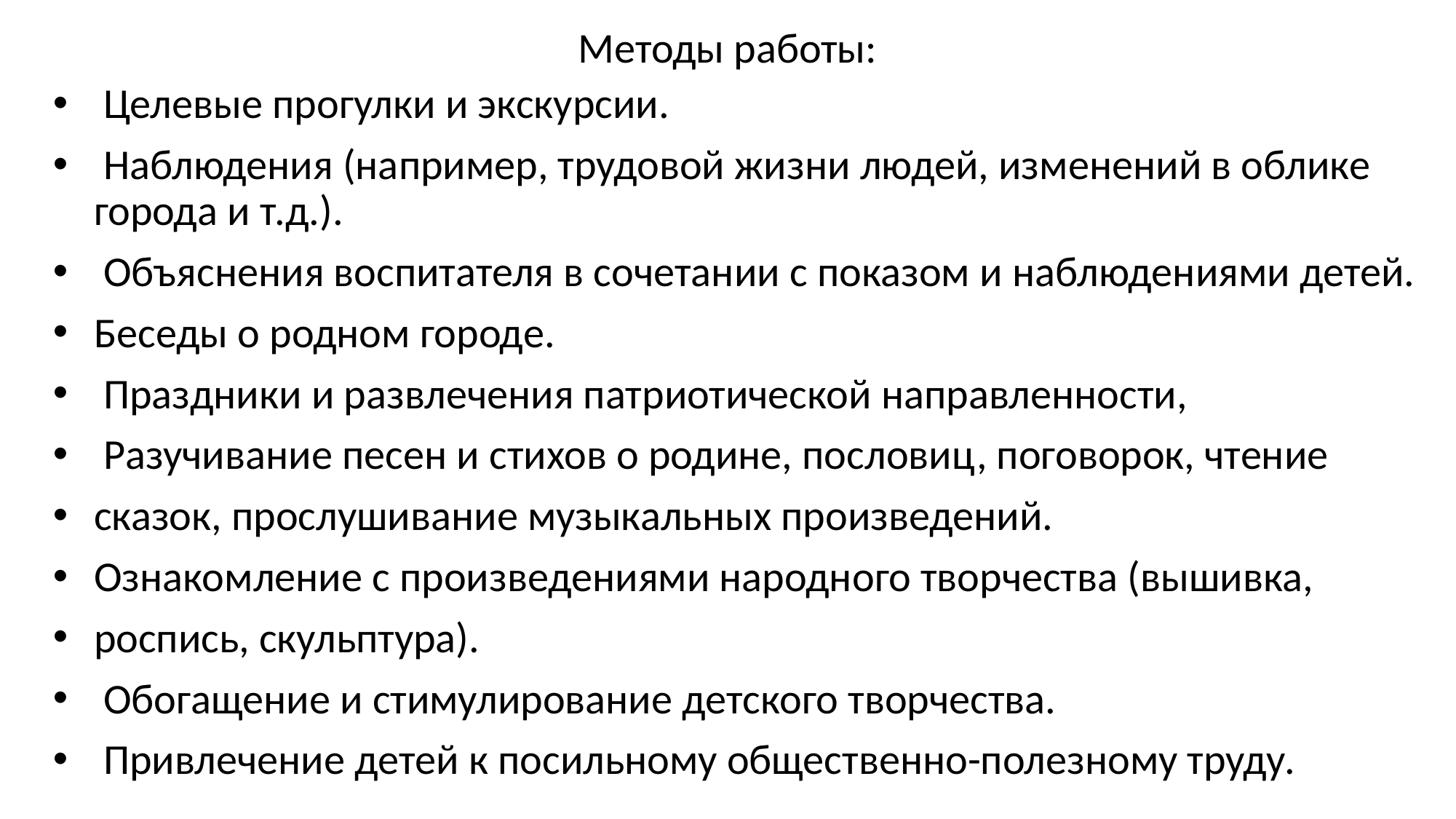

# Методы работы:
 Целевые прогулки и экскурсии.
 Наблюдения (например, трудовой жизни людей, изменений в облике города и т.д.).
 Объяснения воспитателя в сочетании с показом и наблюдениями детей.
Беседы о родном городе.
 Праздники и развлечения патриотической направленности,
 Разучивание песен и стихов о родине, пословиц, поговорок, чтение
сказок, прослушивание музыкальных произведений.
Ознакомление с произведениями народного творчества (вышивка,
роспись, скульптура).
 Обогащение и стимулирование детского творчества.
 Привлечение детей к посильному общественно-полезному труду.